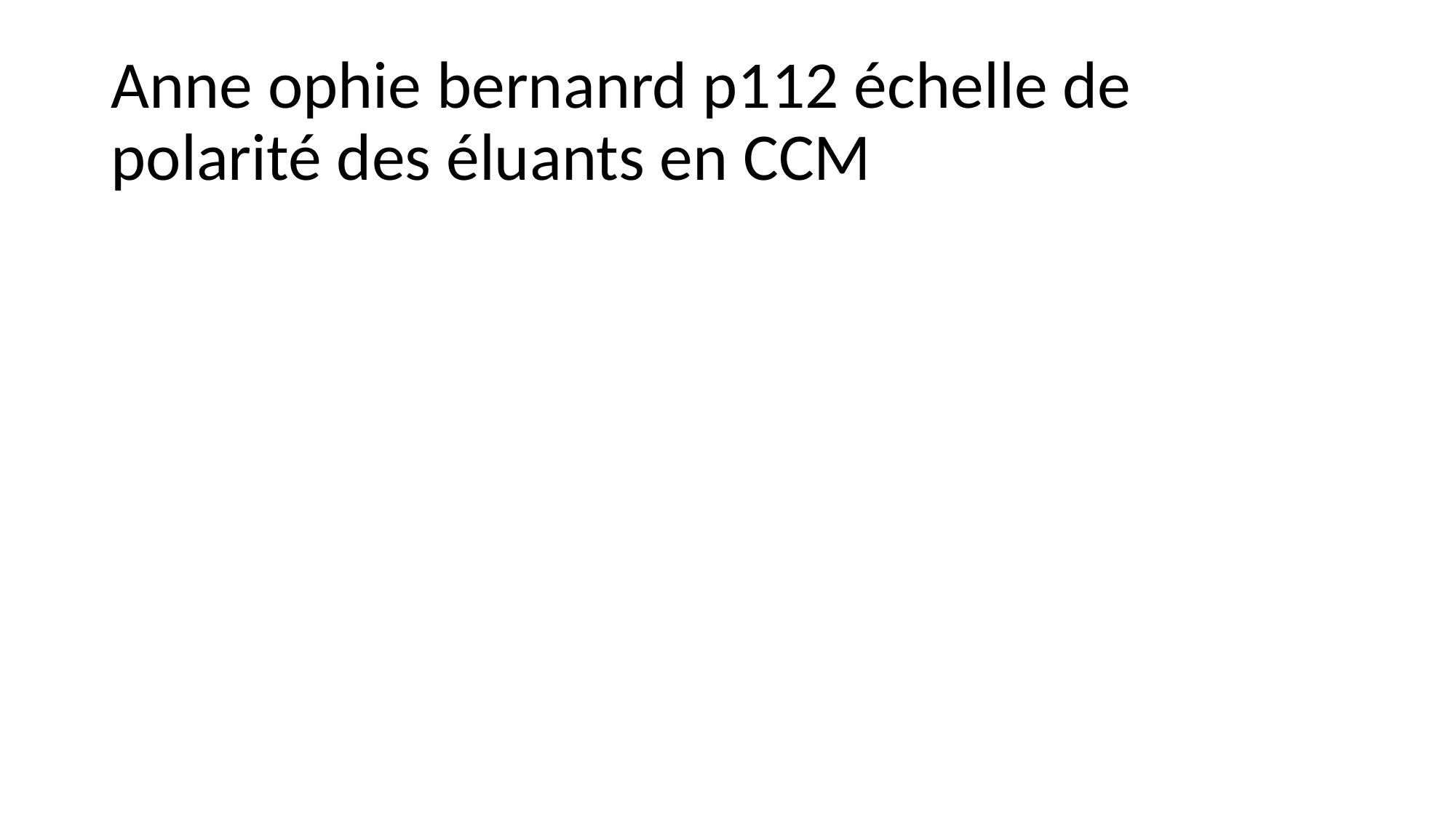

# Anne ophie bernanrd p112 échelle de polarité des éluants en CCM